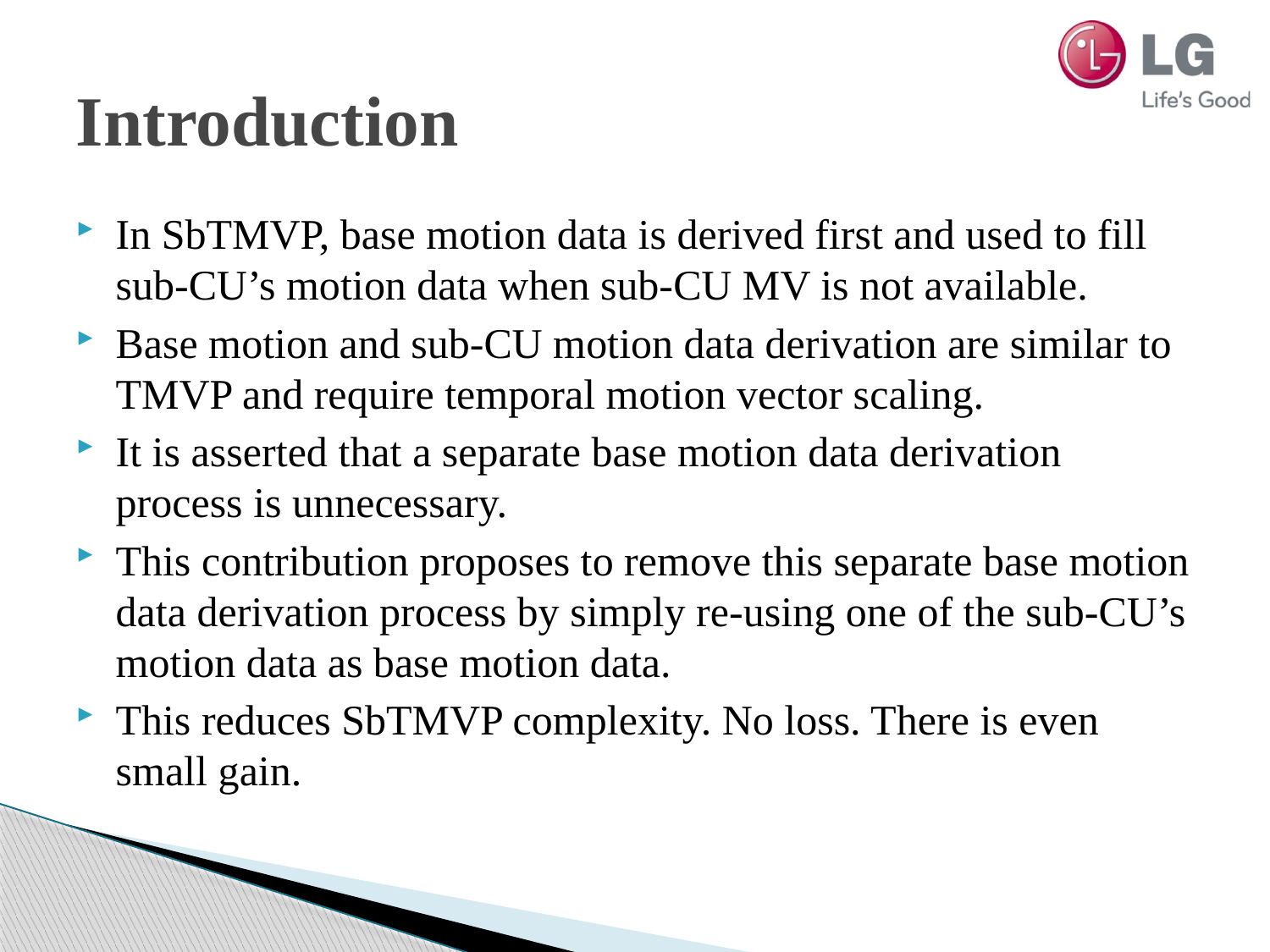

# Introduction
In SbTMVP, base motion data is derived first and used to fill sub-CU’s motion data when sub-CU MV is not available.
Base motion and sub-CU motion data derivation are similar to TMVP and require temporal motion vector scaling.
It is asserted that a separate base motion data derivation process is unnecessary.
This contribution proposes to remove this separate base motion data derivation process by simply re-using one of the sub-CU’s motion data as base motion data.
This reduces SbTMVP complexity. No loss. There is even small gain.